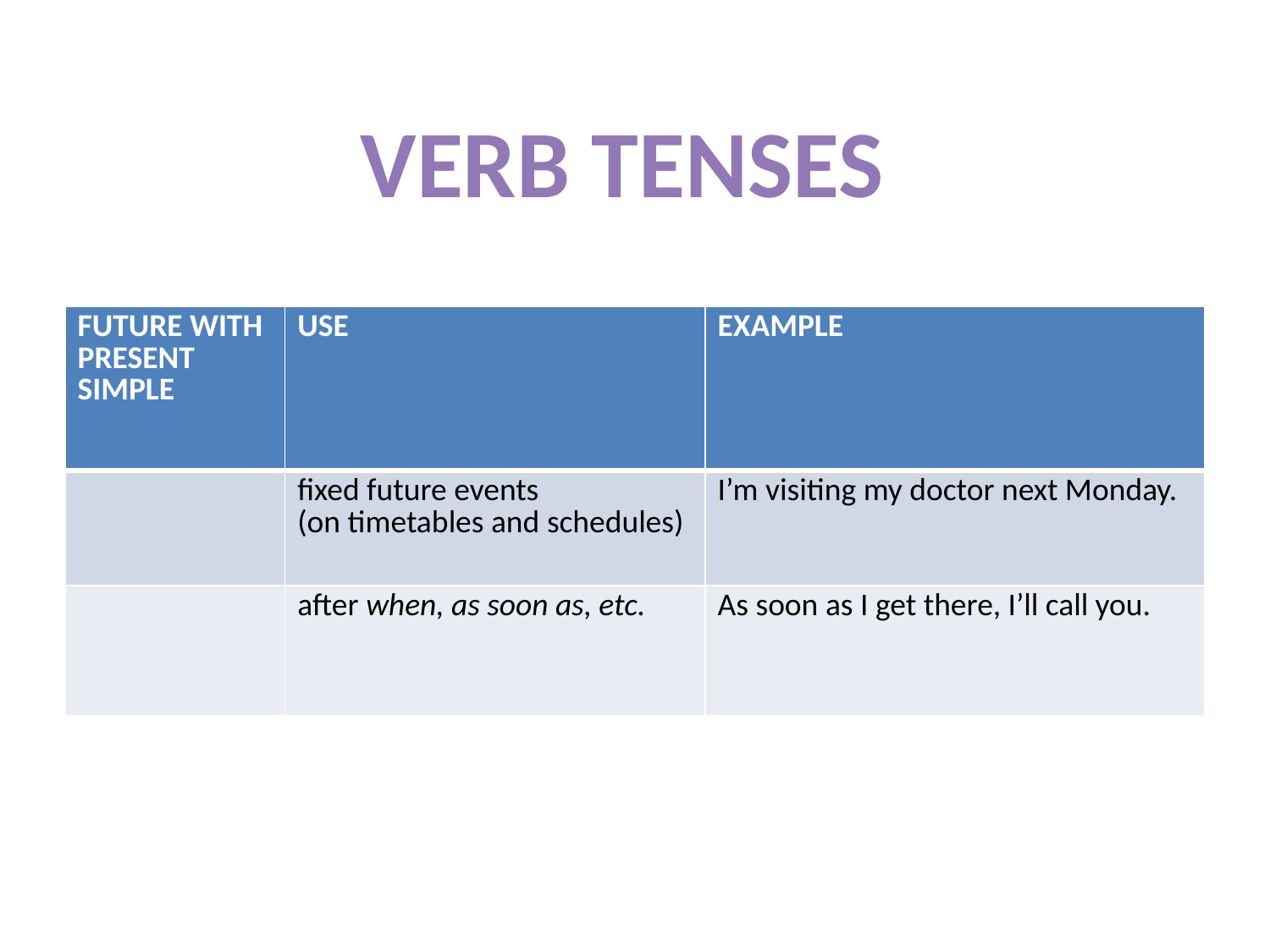

VERB TENSES
| FUTURE WITH PRESENT SIMPLE | USE | EXAMPLE |
| --- | --- | --- |
|  | fixed future events (on timetables and schedules) | I’m visiting my doctor next Monday. |
|  | after when, as soon as, etc. | As soon as I get there, I’ll call you. |